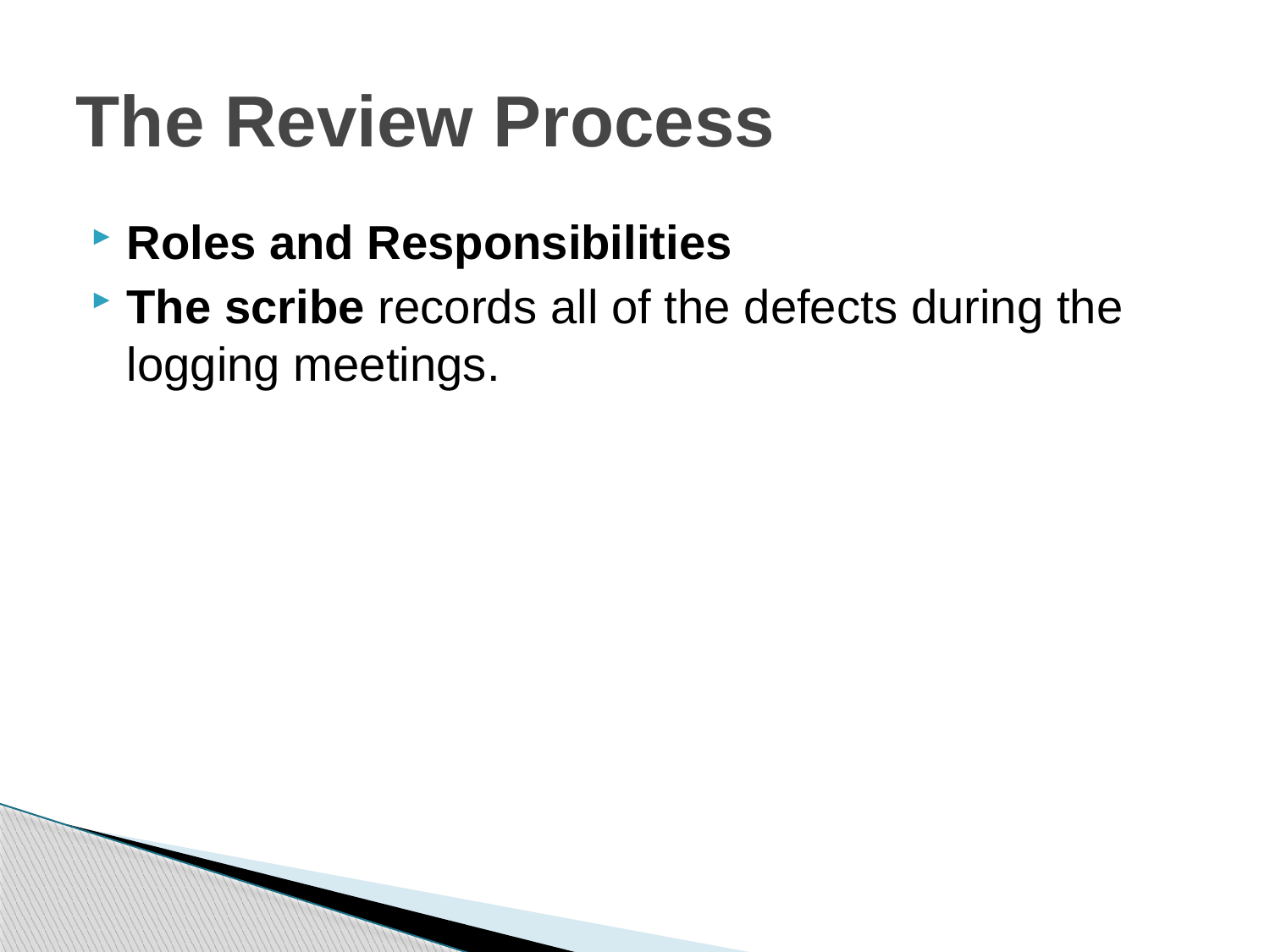

# The Review Process
Roles and Responsibilities
The scribe records all of the defects during the logging meetings.